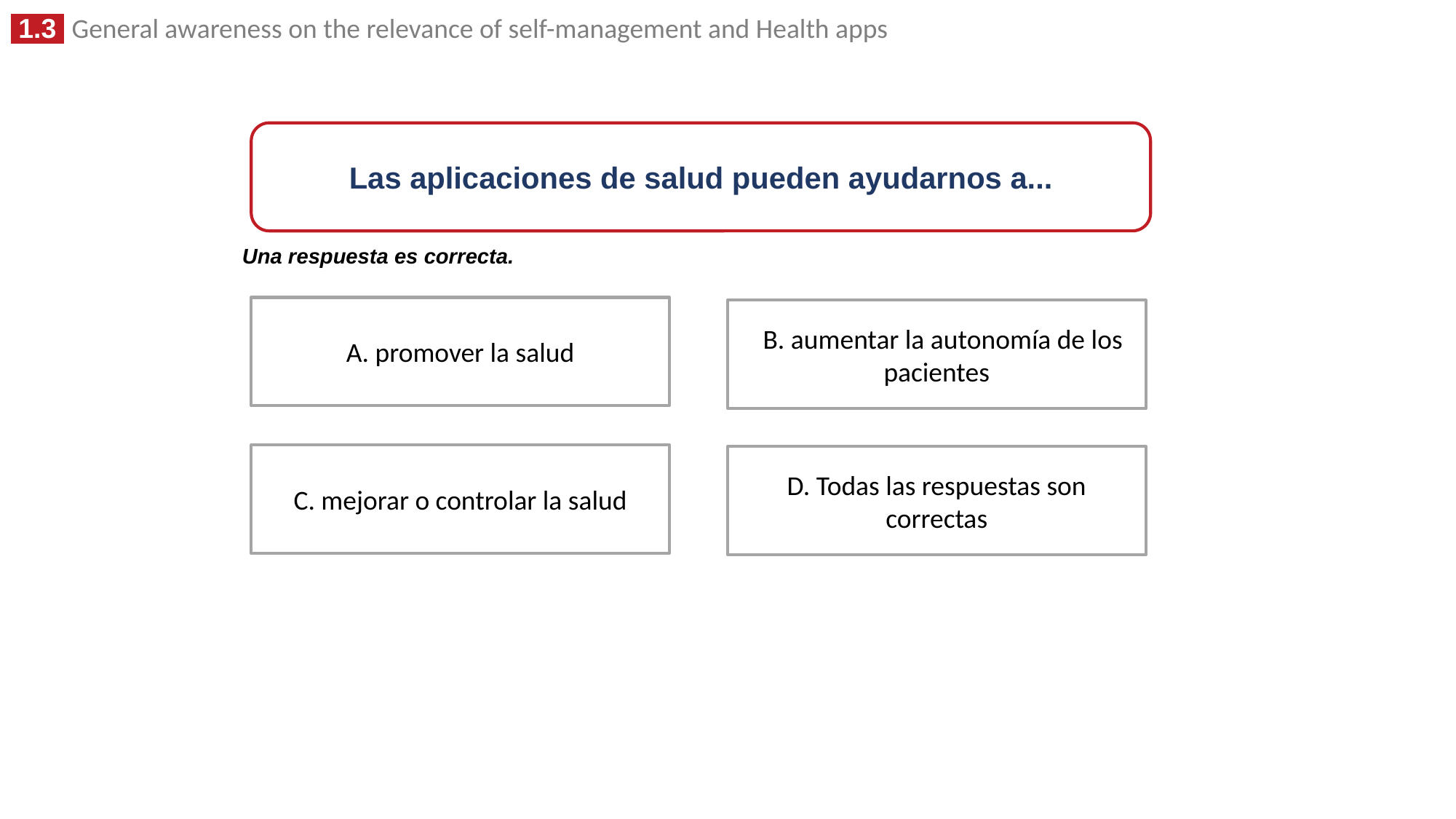

Las aplicaciones de salud pueden ayudarnos a...
Una respuesta es correcta.
A. promover la salud
  B. aumentar la autonomía de los pacientes
C. mejorar o controlar la salud
D. Todas las respuestas son correctas